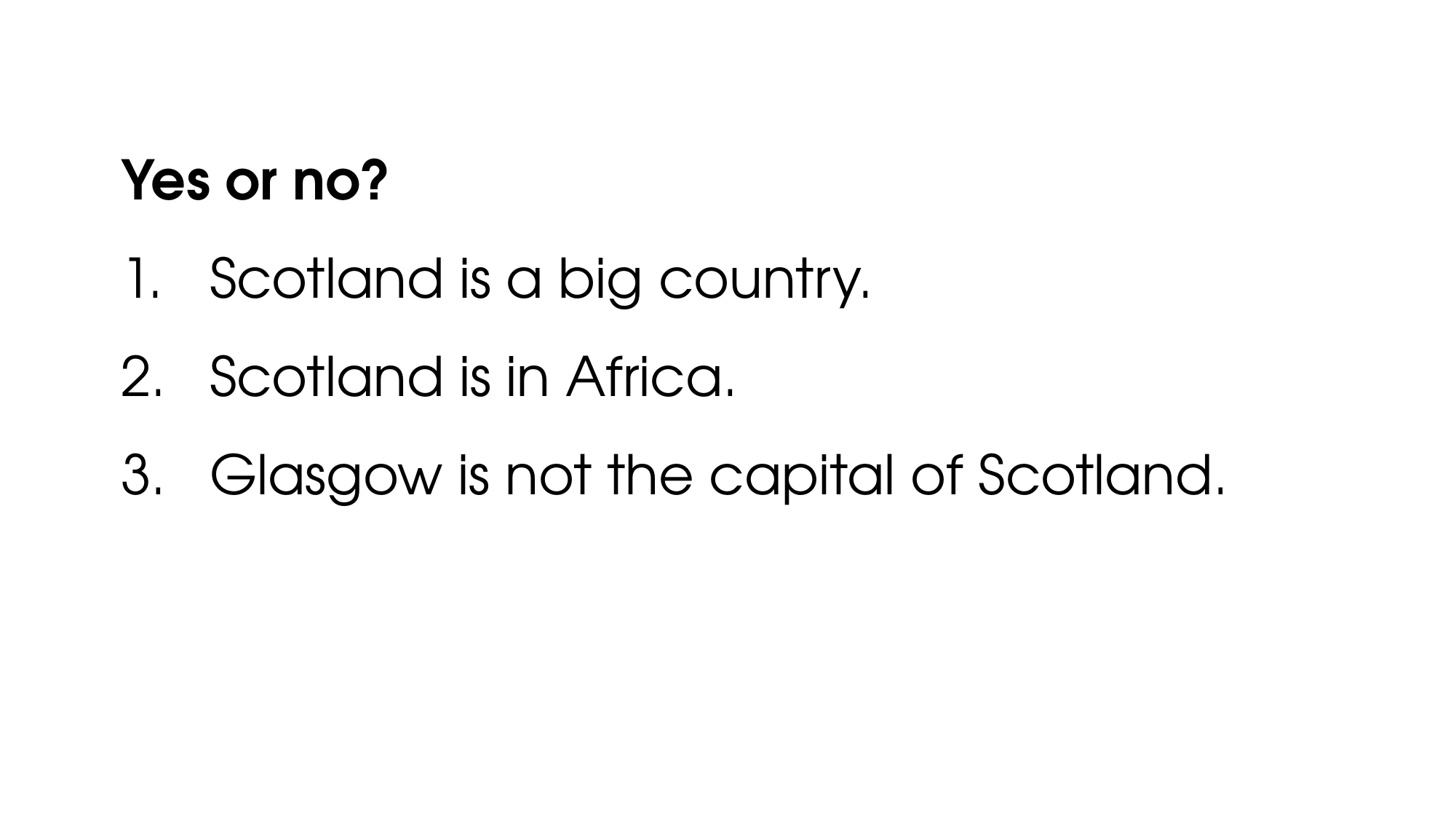

Yes or no?
Scotland is a big country.
Scotland is in Africa.
Glasgow is not the capital of Scotland.